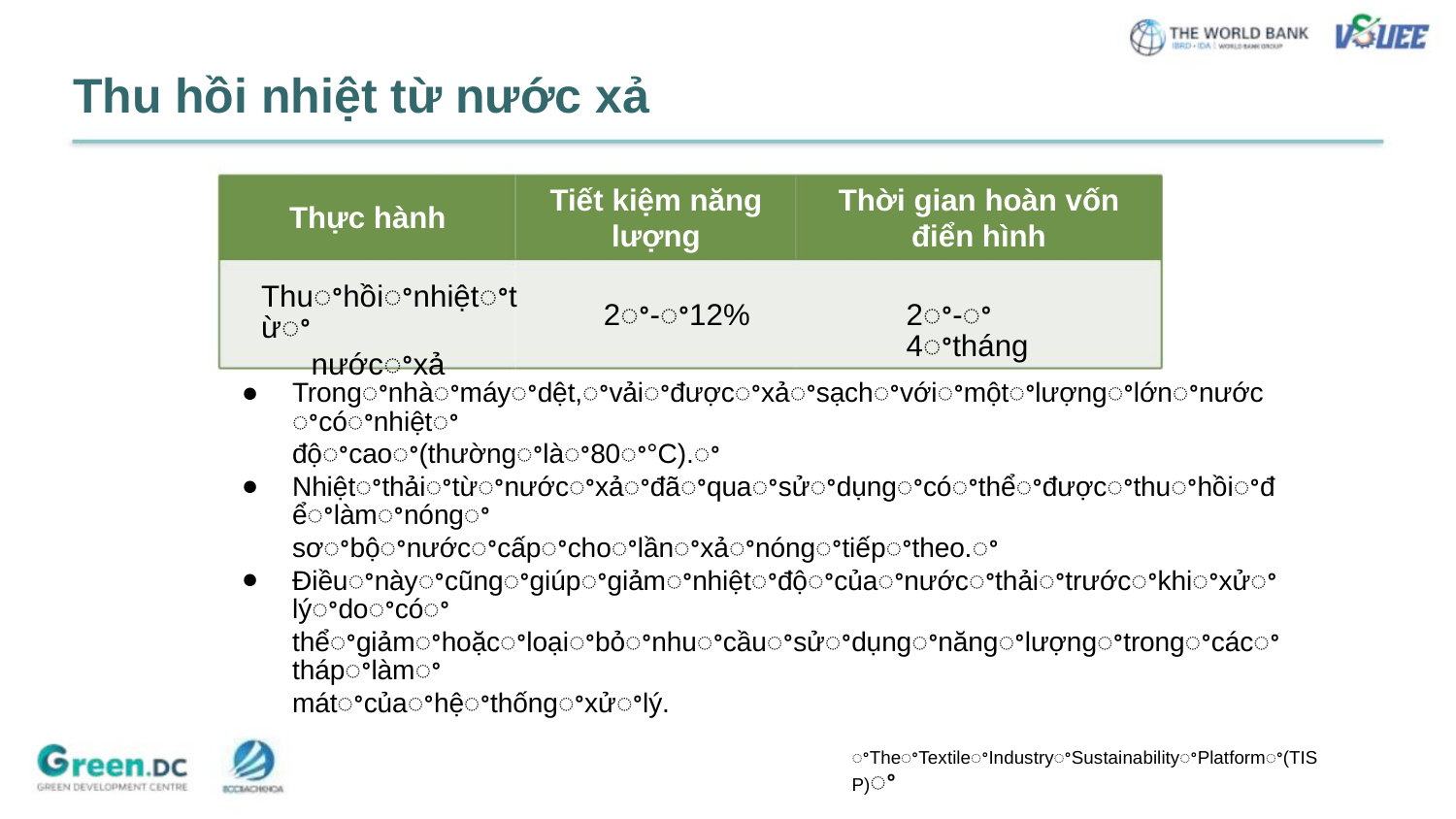

Thu hồi nhiệt từ nước xả
Tiết kiệm năng
Thời gian hoàn vốn
điển hình
Thực hành
lượng
Thuꢀhồiꢀnhiệtꢀtừꢀ
nướcꢀxả
2ꢀ-ꢀ12%
2ꢀ-ꢀ4ꢀtháng
●
●
●
Trongꢀnhàꢀmáyꢀdệt,ꢀvảiꢀđượcꢀxảꢀsạchꢀvớiꢀmộtꢀlượngꢀlớnꢀnướcꢀcóꢀnhiệtꢀ
độꢀcaoꢀ(thườngꢀlàꢀ80ꢀ°C).ꢀ
Nhiệtꢀthảiꢀtừꢀnướcꢀxảꢀđãꢀquaꢀsửꢀdụngꢀcóꢀthểꢀđượcꢀthuꢀhồiꢀđểꢀlàmꢀnóngꢀ
sơꢀbộꢀnướcꢀcấpꢀchoꢀlầnꢀxảꢀnóngꢀtiếpꢀtheo.ꢀ
Điềuꢀnàyꢀcũngꢀgiúpꢀgiảmꢀnhiệtꢀđộꢀcủaꢀnướcꢀthảiꢀtrướcꢀkhiꢀxửꢀlýꢀdoꢀcóꢀ
thểꢀgiảmꢀhoặcꢀloạiꢀbỏꢀnhuꢀcầuꢀsửꢀdụngꢀnăngꢀlượngꢀtrongꢀcácꢀthápꢀlàmꢀ
mátꢀcủaꢀhệꢀthốngꢀxửꢀlý.
ꢀTheꢀTextileꢀIndustryꢀSustainabilityꢀPlatformꢀ(TISP)ꢀ